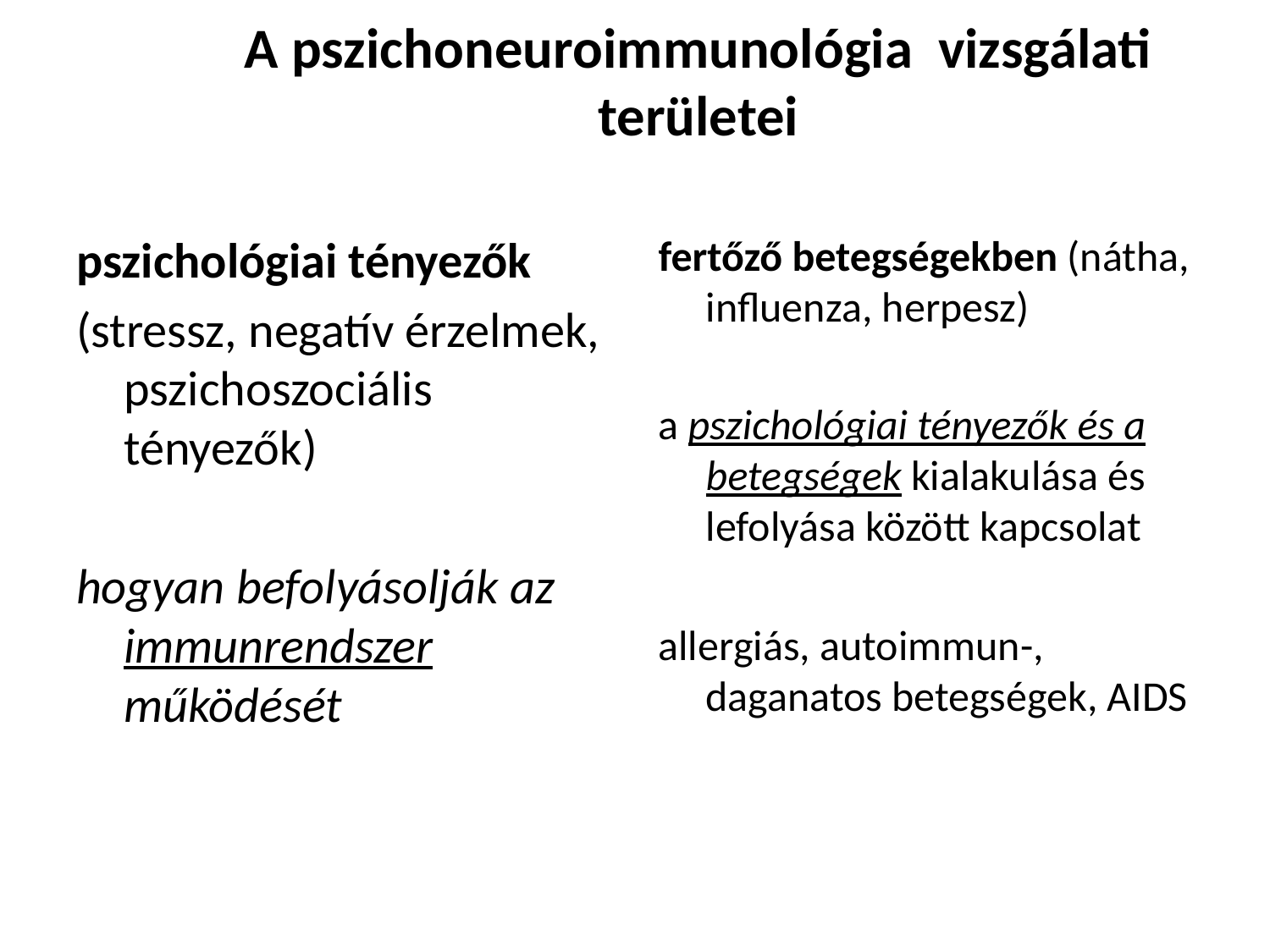

# A pszichoneuroimmunológia  vizsgálati területei
pszichológiai tényezők
(stressz, negatív érzelmek, pszichoszociális tényezők)

hogyan befolyásolják az immunrendszer működését
fertőző betegségekben (nátha, influenza, herpesz)

a pszichológiai tényezők és a betegségek kialakulása és lefolyása között kapcsolat

allergiás, autoimmun-, daganatos betegségek, AIDS